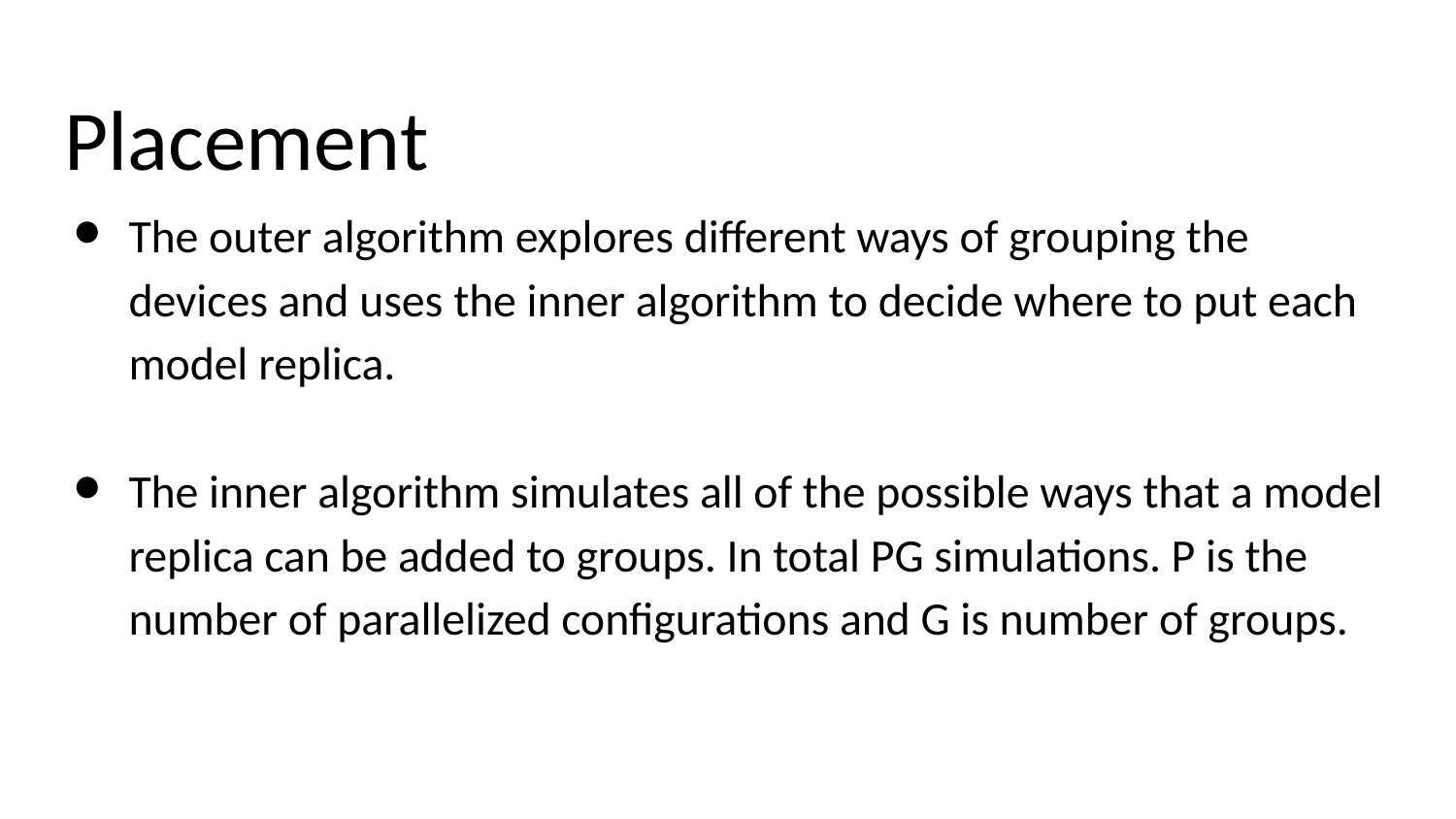

# Placement
The outer algorithm explores different ways of grouping the devices and uses the inner algorithm to decide where to put each model replica.

The inner algorithm simulates all of the possible ways that a model replica can be added to groups. In total PG simulations. P is the number of parallelized configurations and G is number of groups.